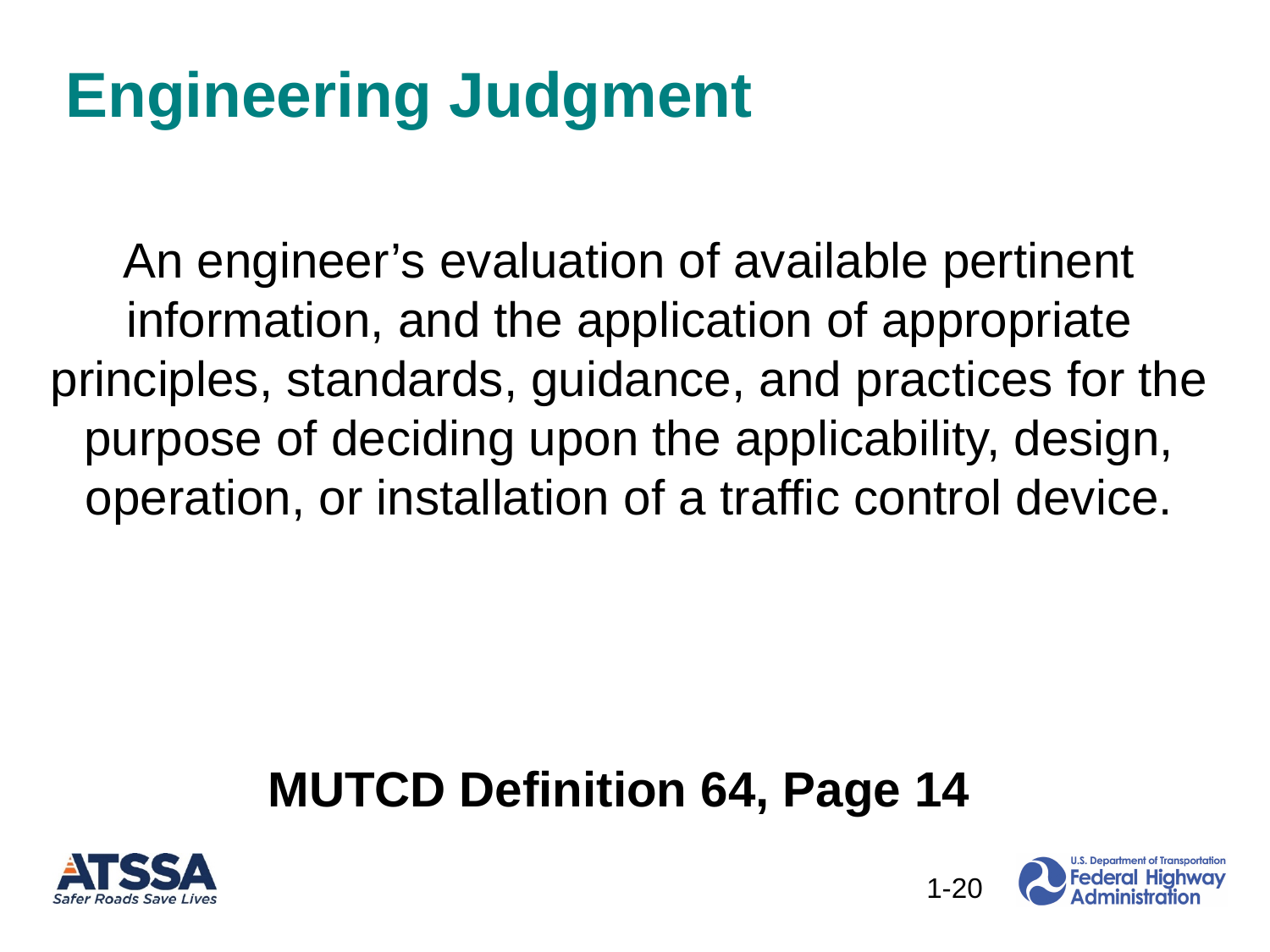

# Engineering Judgment
An engineer’s evaluation of available pertinent information, and the application of appropriate principles, standards, guidance, and practices for the purpose of deciding upon the applicability, design, operation, or installation of a traffic control device.
MUTCD Definition 64, Page 14